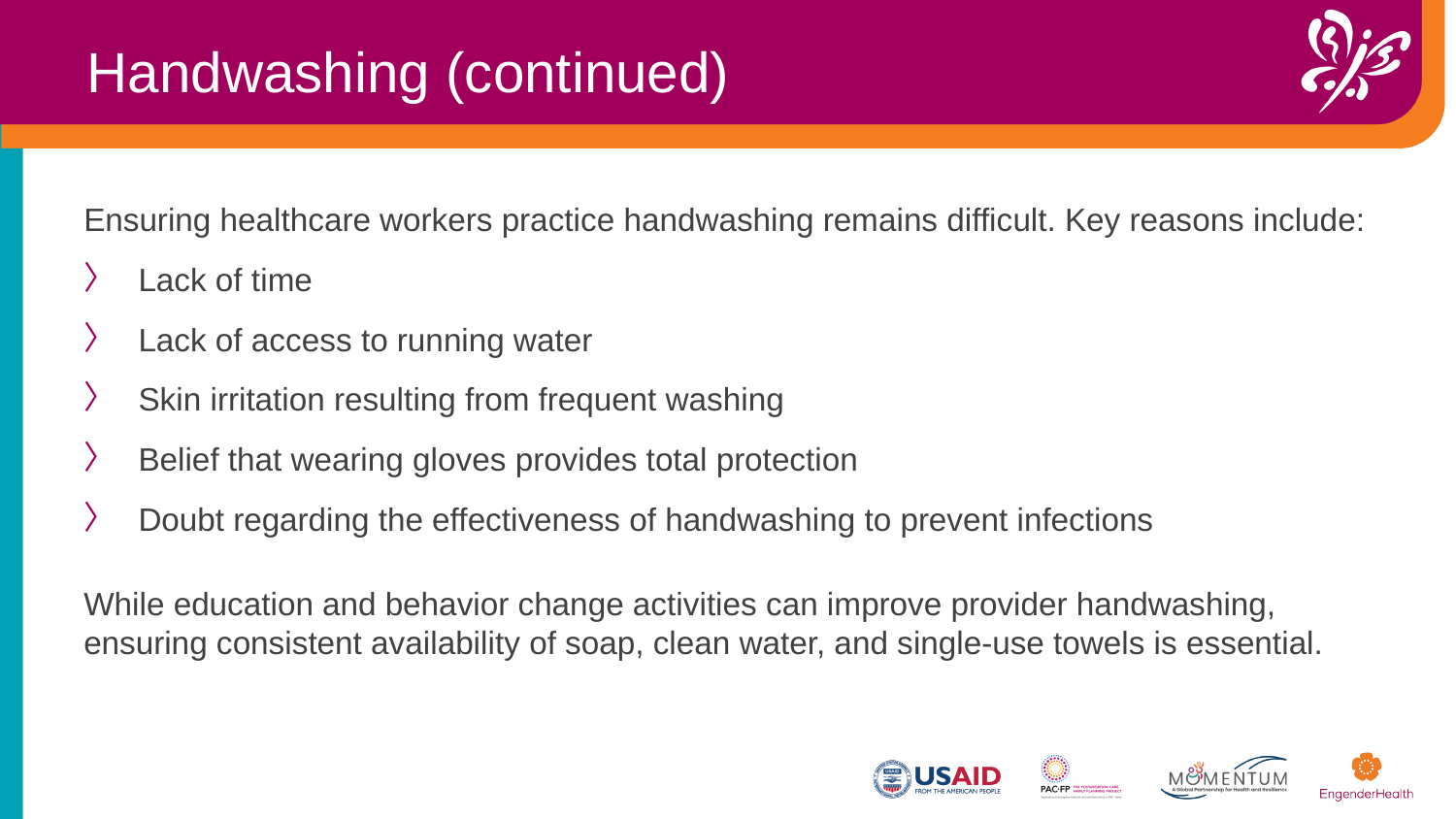

Handwashing (continued)
Ensuring healthcare workers practice handwashing remains difficult. Key reasons include:
Lack of time
Lack of access to running water
Skin irritation resulting from frequent washing
Belief that wearing gloves provides total protection
Doubt regarding the effectiveness of handwashing to prevent infections
While education and behavior change activities can improve provider handwashing, ensuring consistent availability of soap, clean water, and single-use towels is essential.